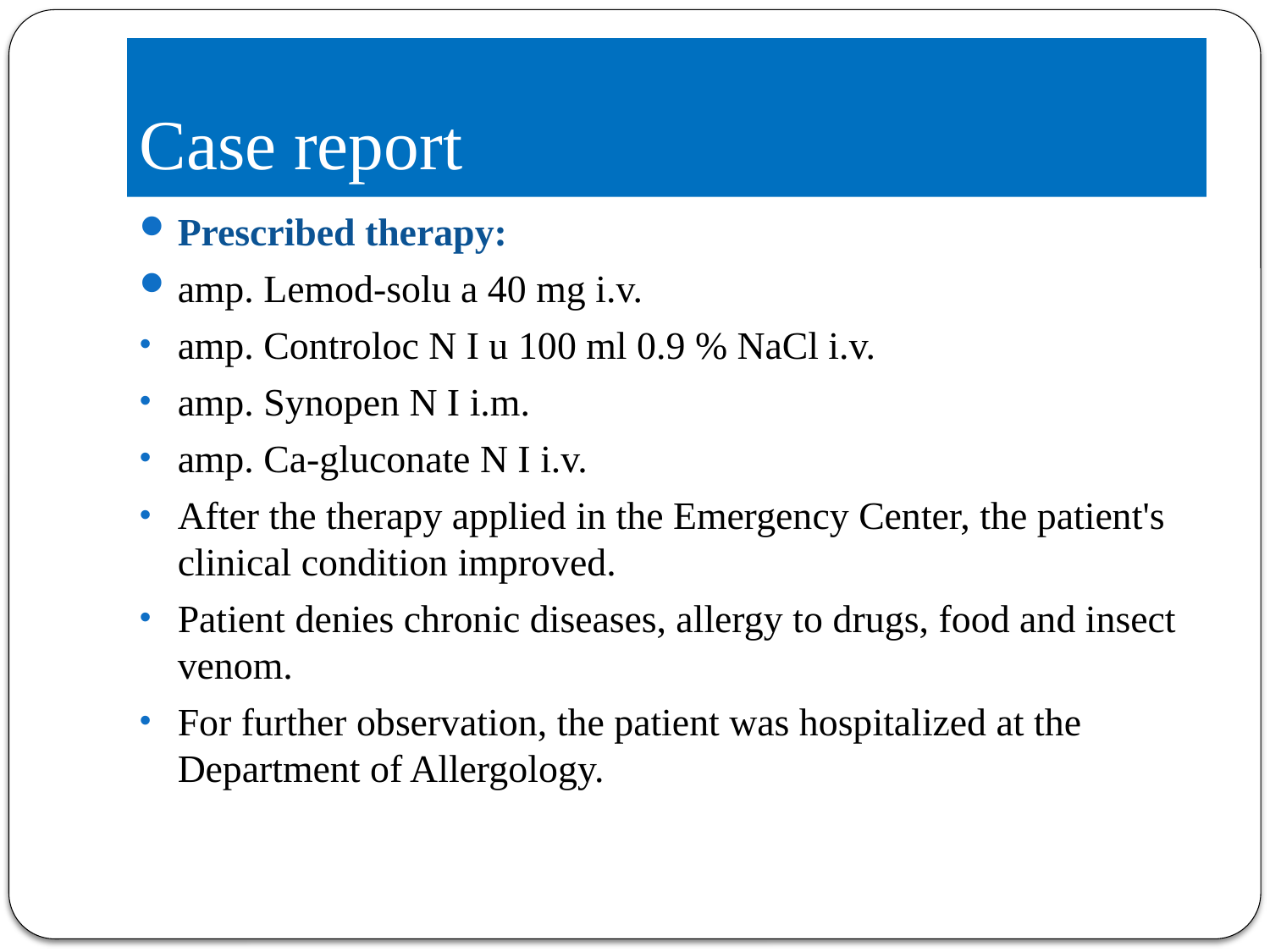

# Case report
Prescribed therapy:
amp. Lemod-solu a 40 mg i.v.
amp. Controloc N I u 100 ml 0.9 % NaCl i.v.
amp. Synopen N I i.m.
amp. Ca-gluconate N I i.v.
After the therapy applied in the Emergency Center, the patient's clinical condition improved.
Patient denies chronic diseases, allergy to drugs, food and insect venom.
For further observation, the patient was hospitalized at the Department of Allergology.